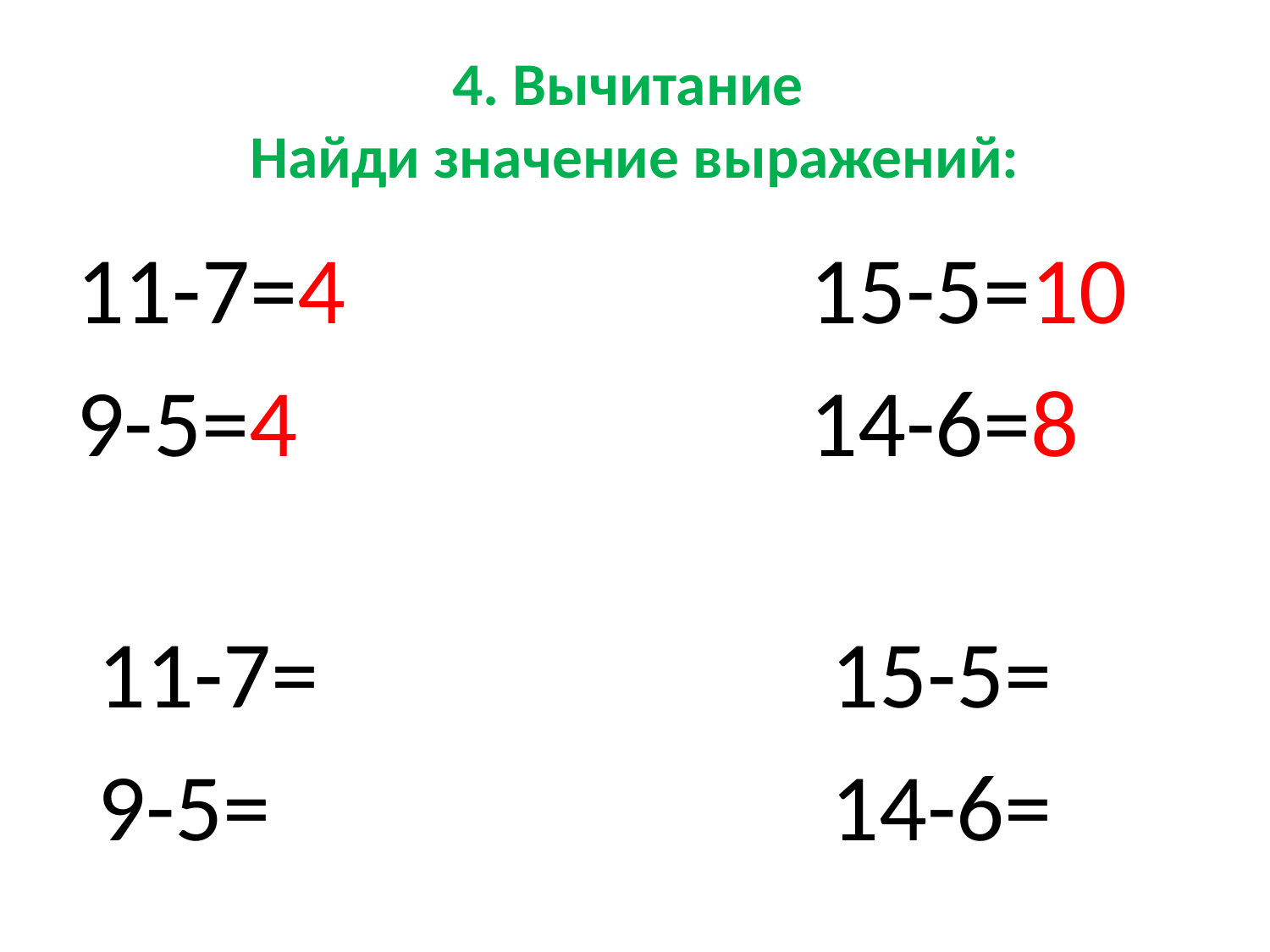

# 4. Вычитание Найди значение выражений:
11-7=4
9-5=4

		15-5=10
		14-6=8

11-7=
9-5=

		15-5=
		14-6=